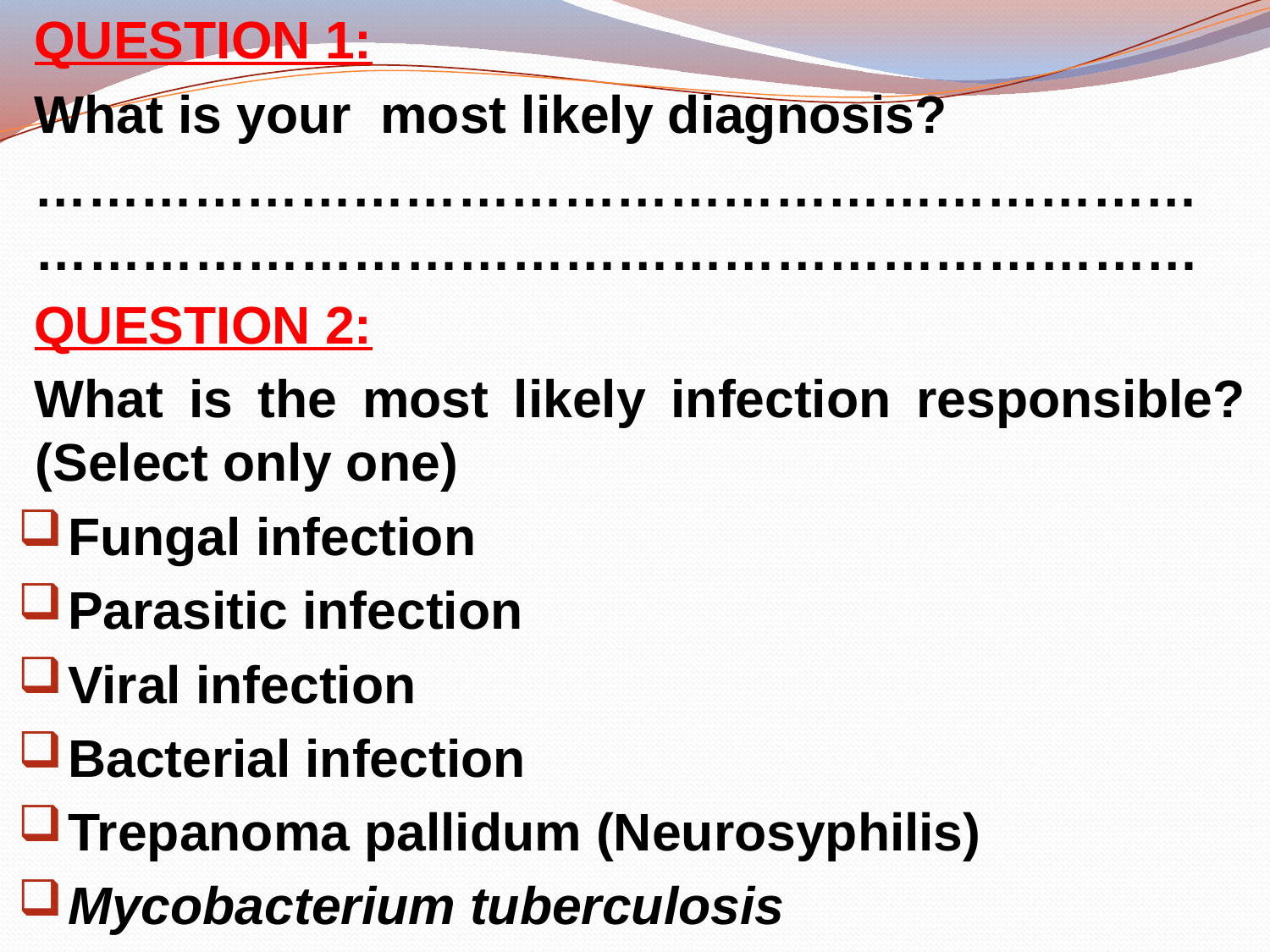

QUESTION 1:
What is your  most likely diagnosis?
……………………………………………………………………………………………………………………
QUESTION 2:
What is the most likely infection responsible?(Select only one)
Fungal infection
Parasitic infection
Viral infection
Bacterial infection
Trepanoma pallidum (Neurosyphilis)
Mycobacterium tuberculosis